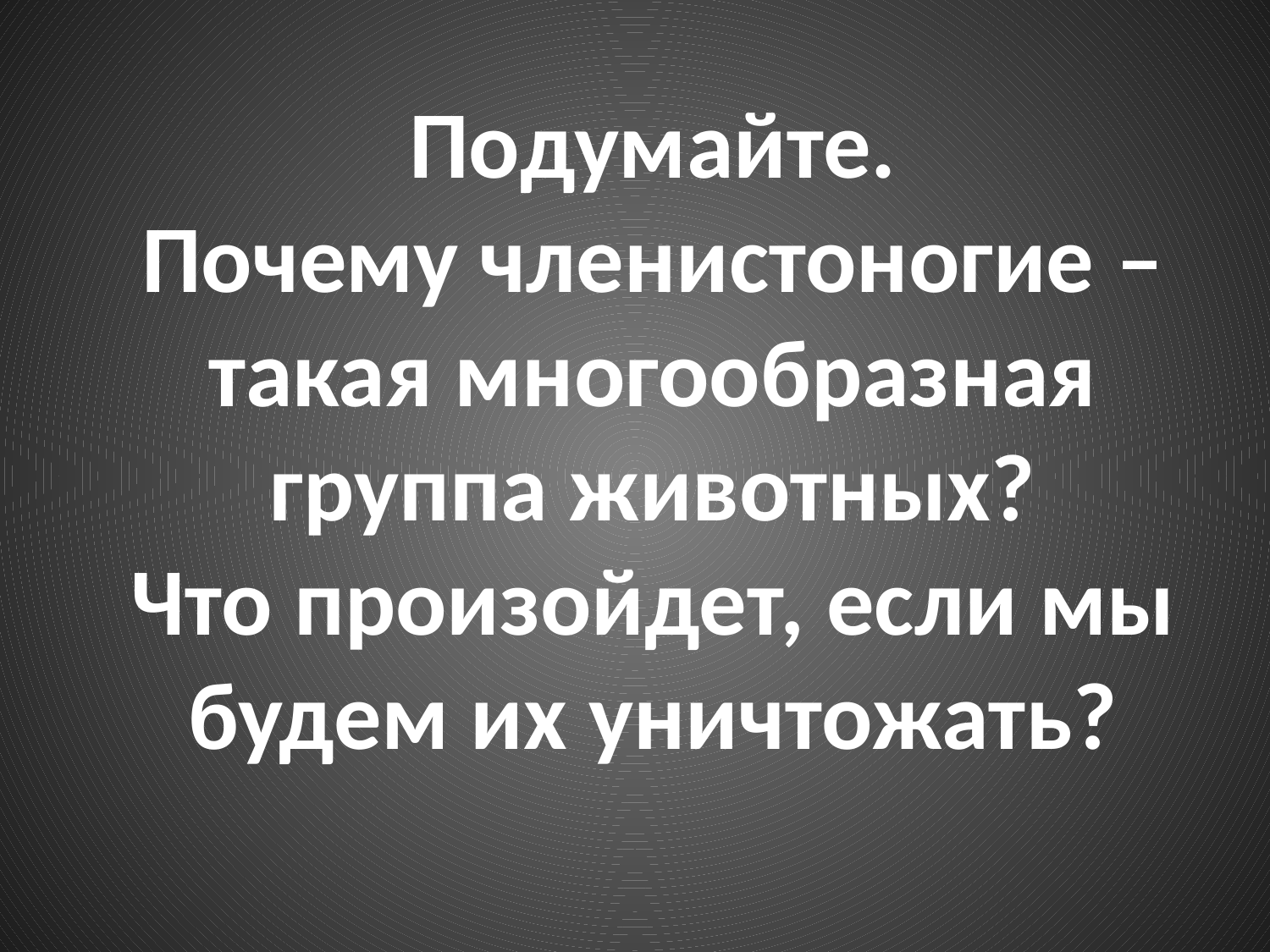

# Подумайте. Почему членистоногие – такая многообразная группа животных? Что произойдет, если мы будем их уничтожать?